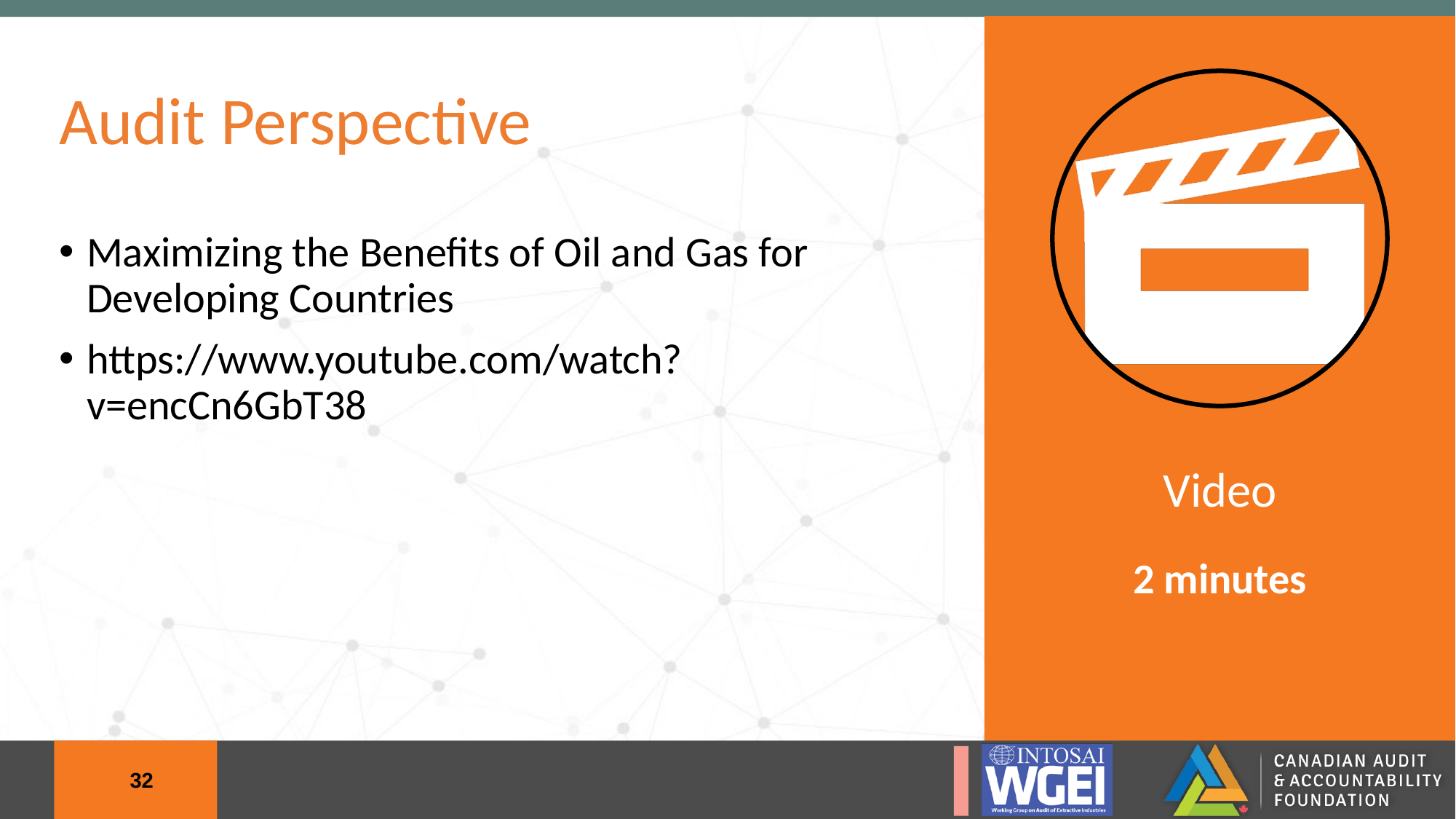

# Audit Perspective
Maximizing the Benefits of Oil and Gas for Developing Countries
https://www.youtube.com/watch?v=encCn6GbT38

2 minutes